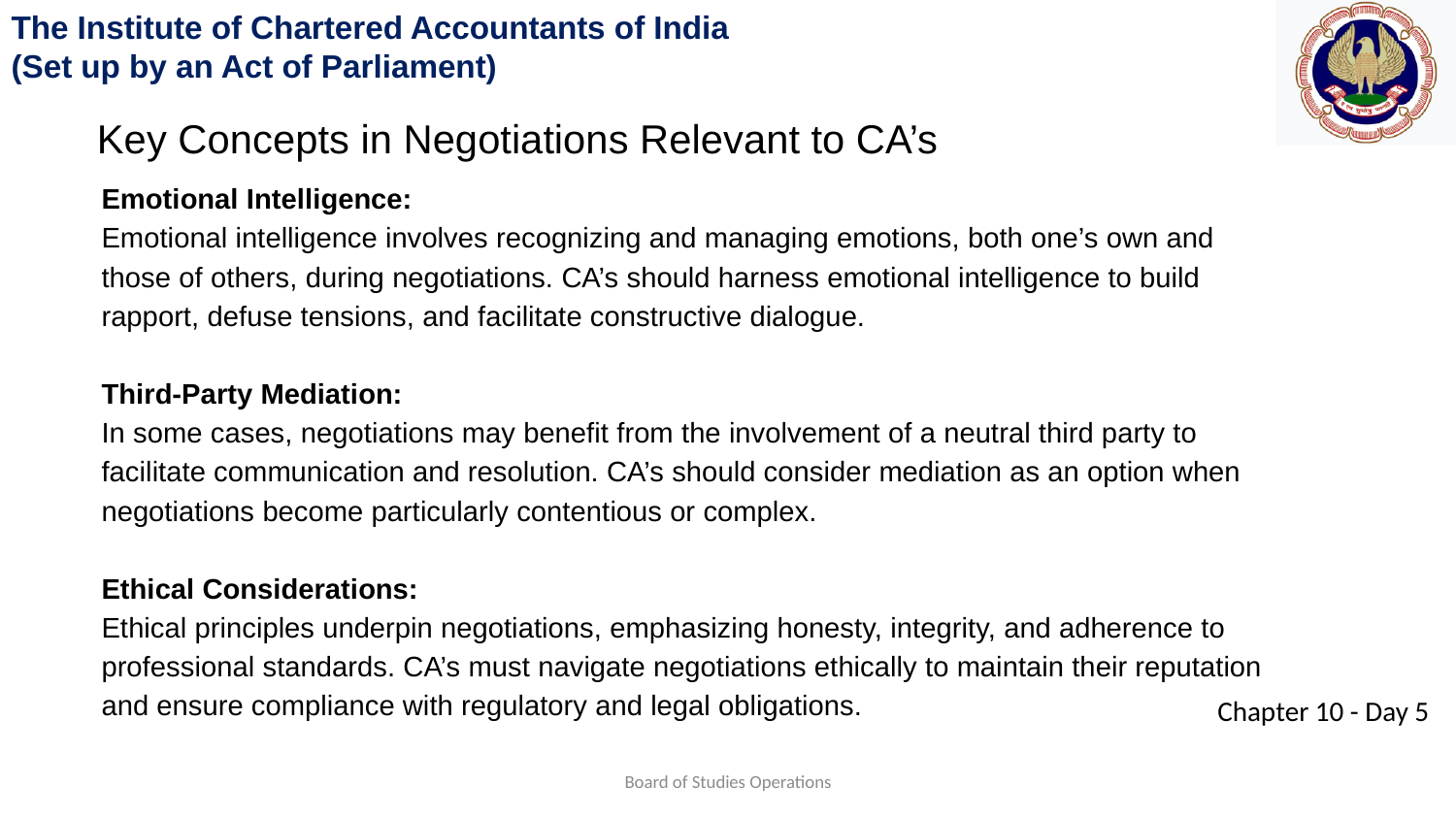

Key Concepts in Negotiations Relevant to CA’s
Emotional Intelligence:
Emotional intelligence involves recognizing and managing emotions, both one’s own and those of others, during negotiations. CA’s should harness emotional intelligence to build rapport, defuse tensions, and facilitate constructive dialogue.

Third-Party Mediation:
In some cases, negotiations may benefit from the involvement of a neutral third party to facilitate communication and resolution. CA’s should consider mediation as an option when negotiations become particularly contentious or complex.

Ethical Considerations:
Ethical principles underpin negotiations, emphasizing honesty, integrity, and adherence to professional standards. CA’s must navigate negotiations ethically to maintain their reputation and ensure compliance with regulatory and legal obligations.
Board of Studies Operations